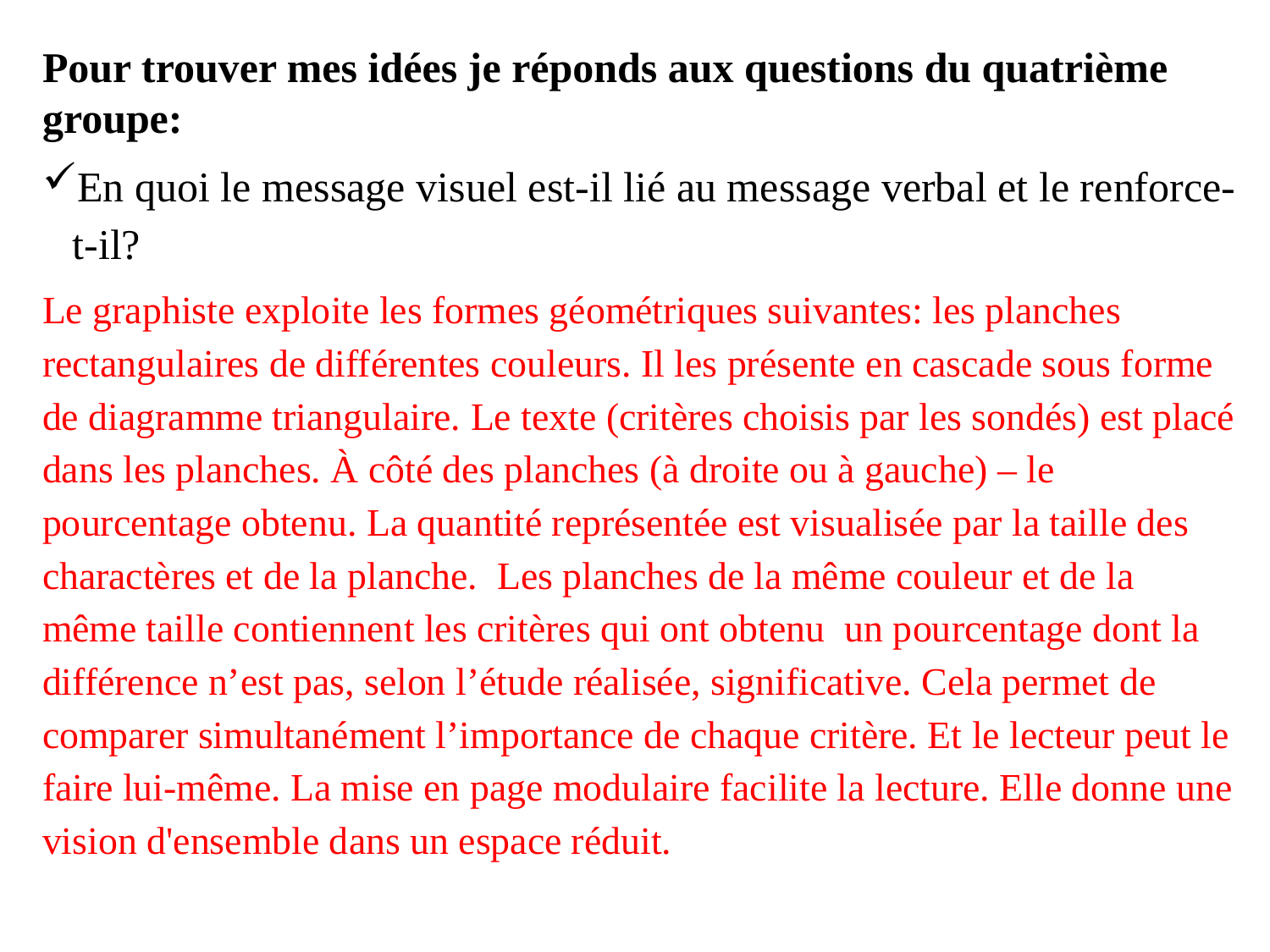

Pour trouver mes idées je réponds aux questions du quatrième groupe:
En quoi le message visuel est-il lié au message verbal et le renforce-t-il?
Le graphiste exploite les formes géométriques suivantes: les planches rectangulaires de différentes couleurs. Il les présente en cascade sous forme de diagramme triangulaire. Le texte (critères choisis par les sondés) est placé dans les planches. À côté des planches (à droite ou à gauche) – le pourcentage obtenu. La quantité représentée est visualisée par la taille des charactères et de la planche.  Les planches de la même couleur et de la même taille contiennent les critères qui ont obtenu  un pourcentage dont la différence n’est pas, selon l’étude réalisée, significative. Cela permet de comparer simultanément l’importance de chaque critère. Et le lecteur peut le faire lui-même. La mise en page modulaire facilite la lecture. Elle donne une vision d'ensemble dans un espace réduit.